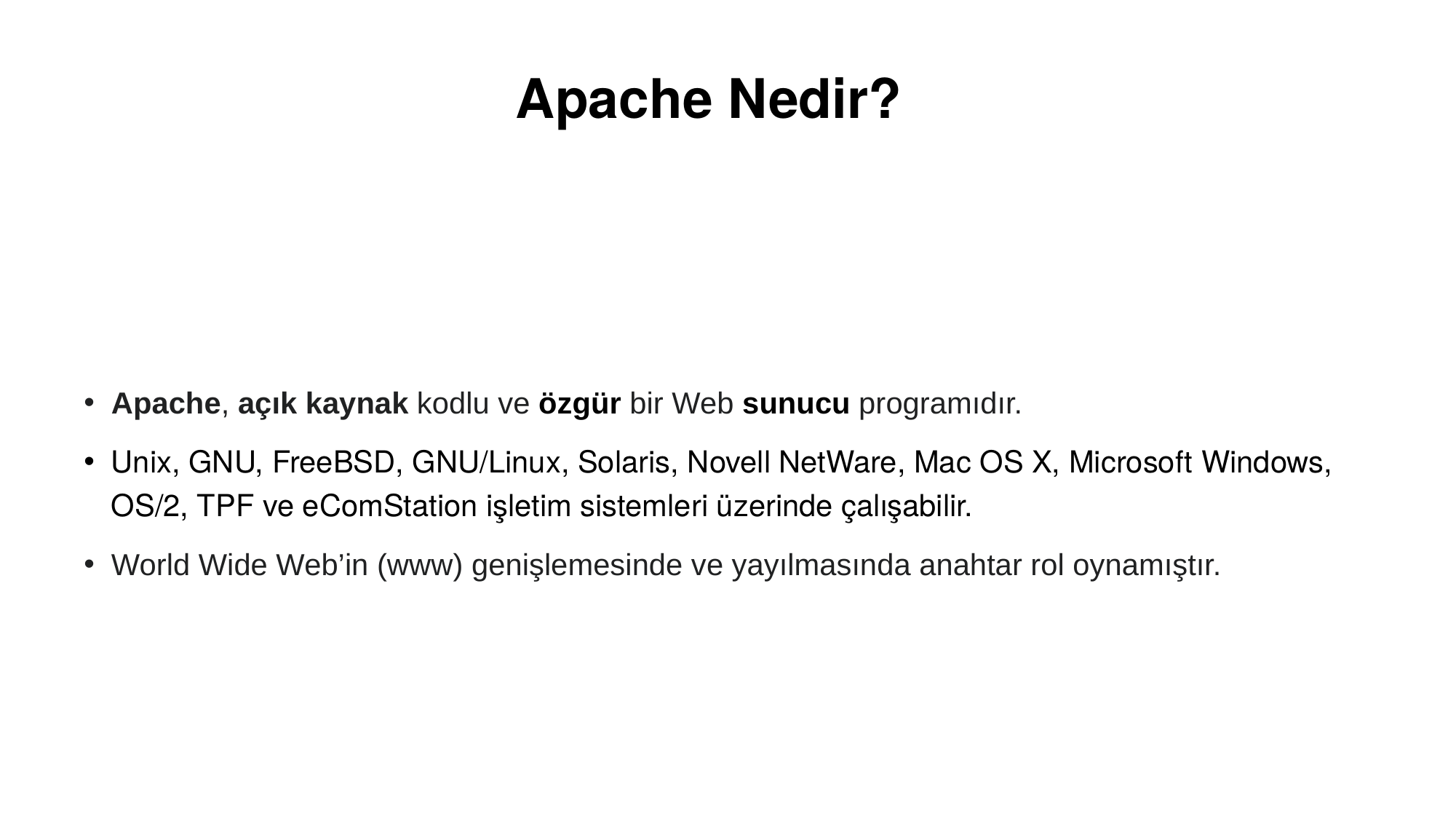

# Apache Nedir?
Apache, açık kaynak kodlu ve özgür bir Web sunucu programıdır.
Unix, GNU, FreeBSD, GNU/Linux, Solaris, Novell NetWare, Mac OS X, Microsoft Windows, OS/2, TPF ve eComStation işletim sistemleri üzerinde çalışabilir.
World Wide Web’in (www) genişlemesinde ve yayılmasında anahtar rol oynamıştır.